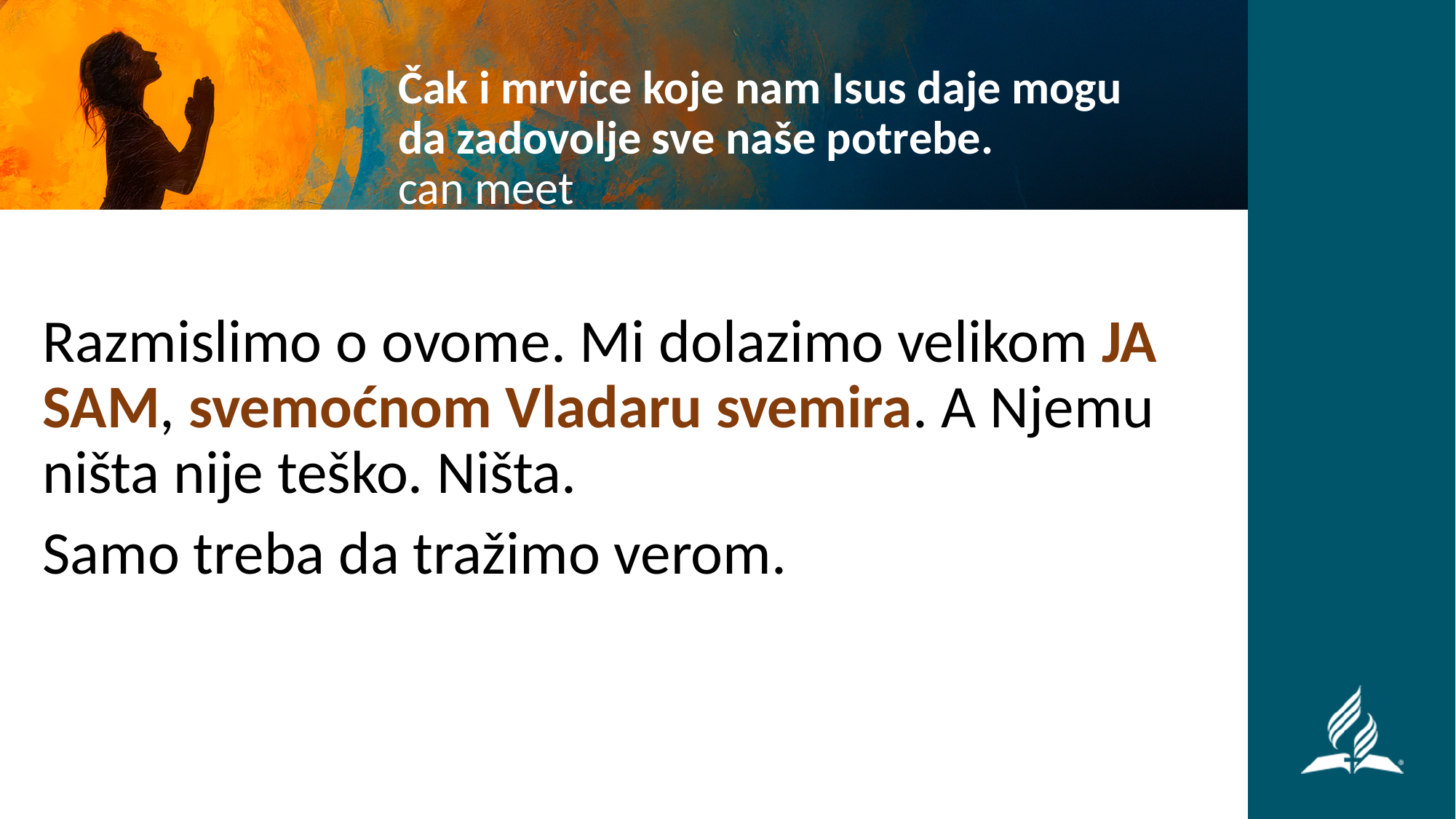

# Čak i mrvice koje nam Isus daje mogu da zadovolje sve naše potrebe. can meet

Razmislimo o ovome. Mi dolazimo velikom JA SAM, svemoćnom Vladaru svemira. A Njemu ništa nije teško. Ništa.
Samo treba da tražimo verom.